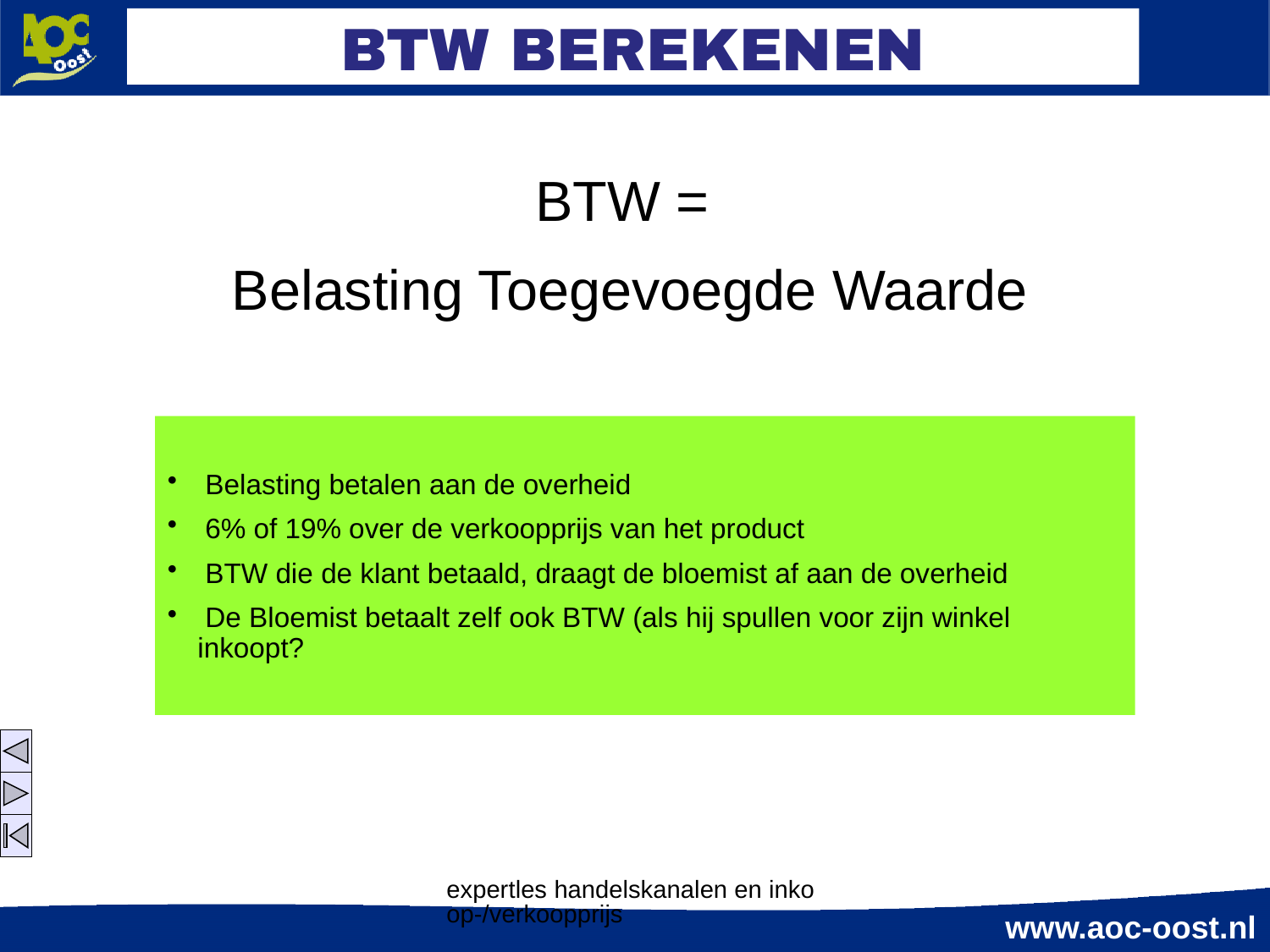

# BTW BEREKENEN

BTW =
Belasting Toegevoegde Waarde

 Belasting betalen aan de overheid
 6% of 19% over de verkoopprijs van het product
 BTW die de klant betaald, draagt de bloemist af aan de overheid
 De Bloemist betaalt zelf ook BTW (als hij spullen voor zijn winkel inkoopt?

expertles handelskanalen en inkoop-/verkoopprijs